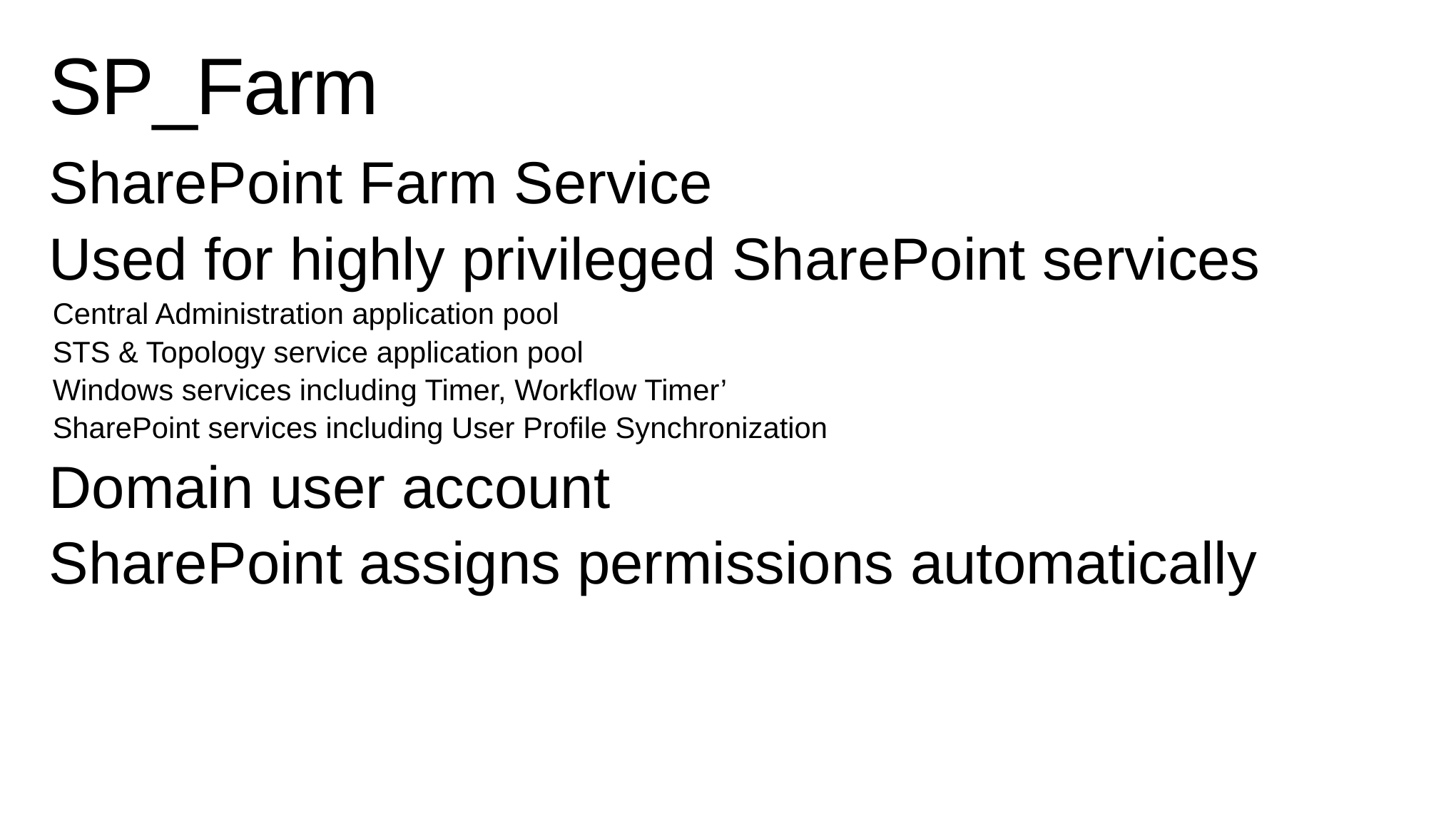

# SP_Farm
SharePoint Farm Service
Used for highly privileged SharePoint services
Central Administration application pool
STS & Topology service application pool
Windows services including Timer, Workflow Timer’
SharePoint services including User Profile Synchronization
Domain user account
SharePoint assigns permissions automatically